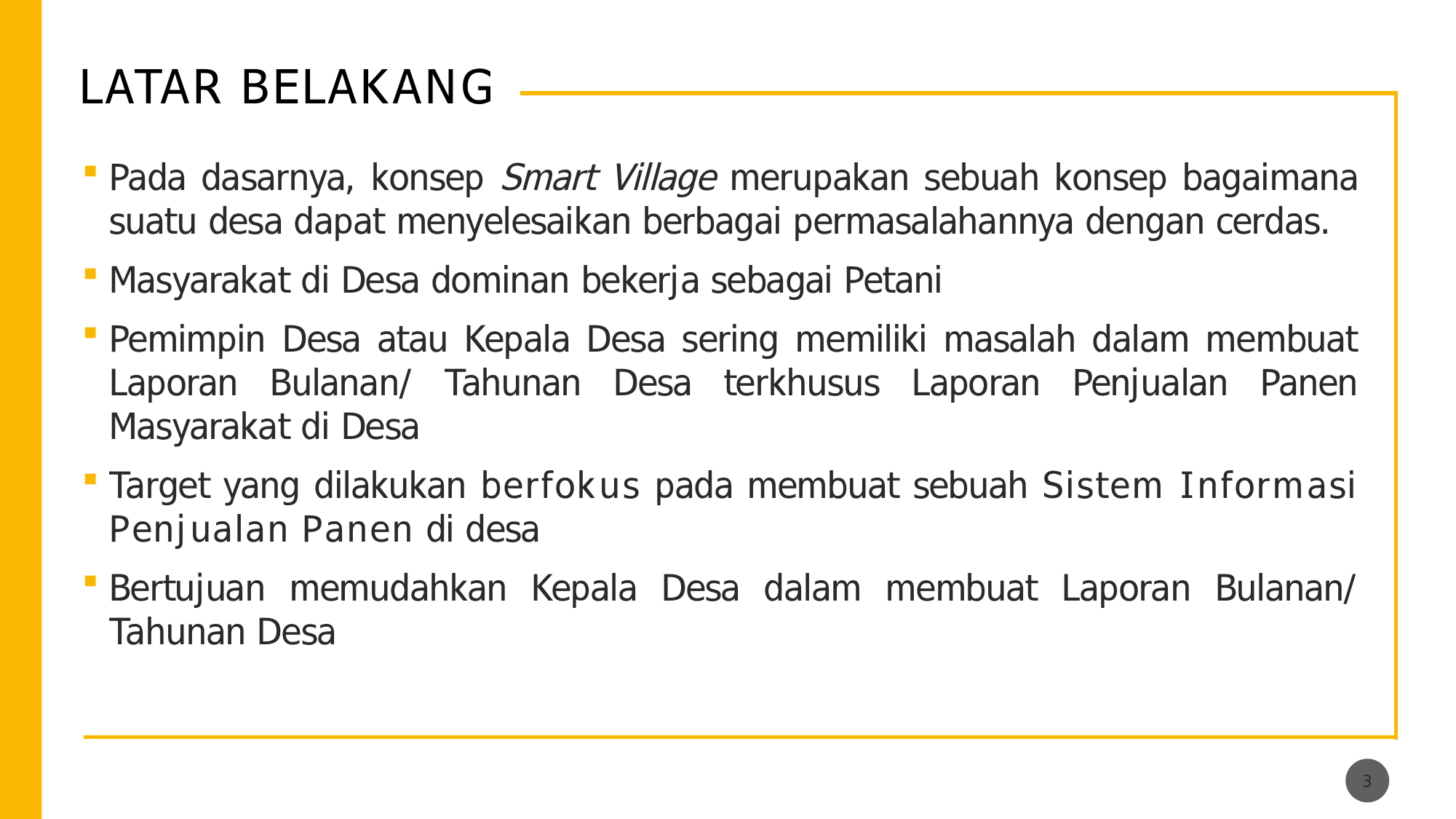

# LATAR BELAKANG
Pada dasarnya, konsep Smart Village merupakan sebuah konsep bagaimana suatu desa dapat menyelesaikan berbagai permasalahannya dengan cerdas.
Masyarakat di Desa dominan bekerja sebagai Petani
Pemimpin Desa atau Kepala Desa sering memiliki masalah dalam membuat Laporan Bulanan/ Tahunan Desa terkhusus Laporan Penjualan Panen Masyarakat di Desa
Target yang dilakukan berfokus pada membuat sebuah Sistem Informasi Penjualan Panen di desa
Bertujuan memudahkan Kepala Desa dalam membuat Laporan Bulanan/ Tahunan Desa

3